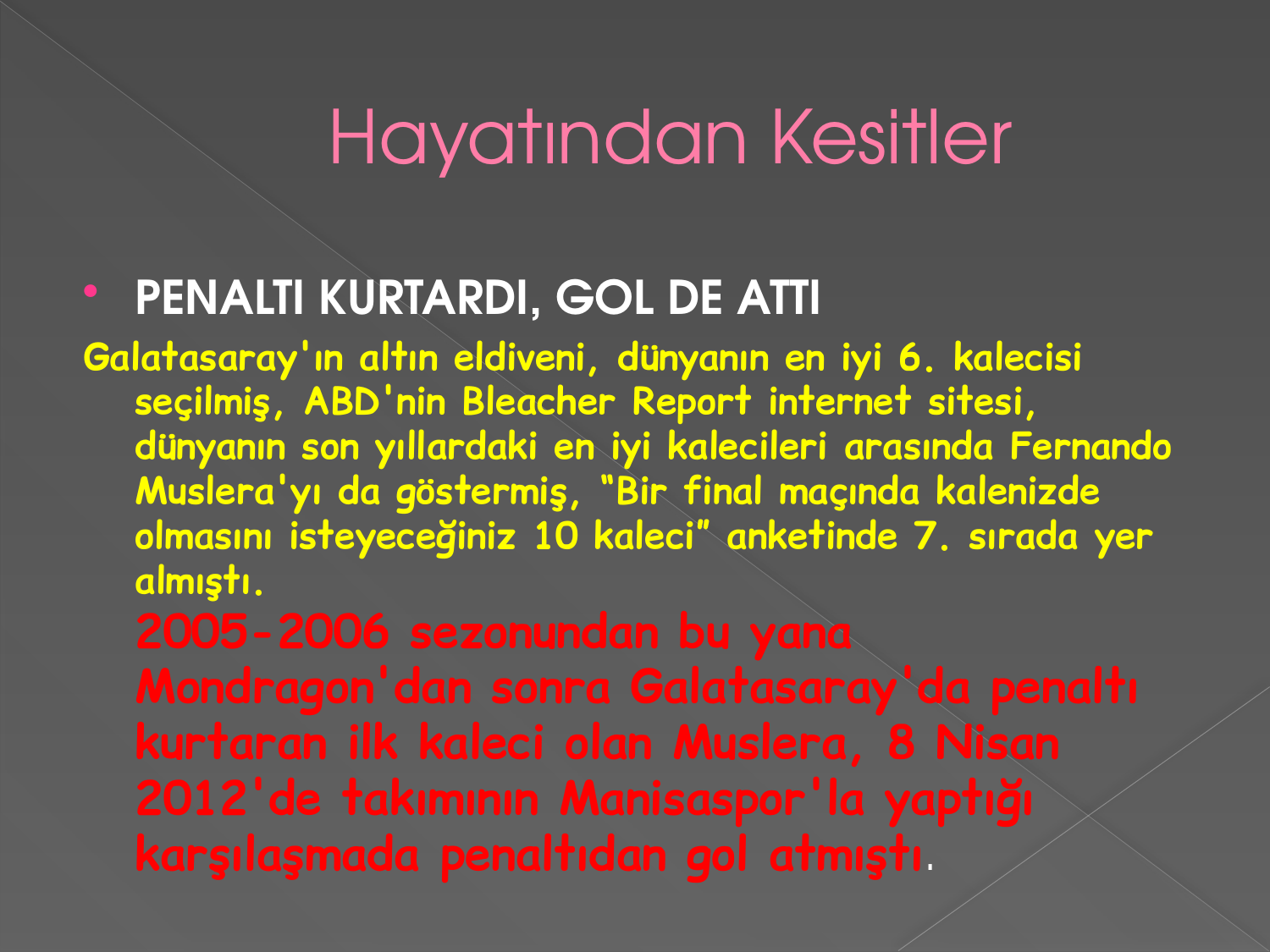

# Hayatından Kesitler
PENALTI KURTARDI, GOL DE ATTI
Galatasaray'ın altın eldiveni, dünyanın en iyi 6. kalecisi seçilmiş, ABD'nin Bleacher Report internet sitesi, dünyanın son yıllardaki en iyi kalecileri arasında Fernando Muslera'yı da göstermiş, “Bir final maçında kalenizde olmasını isteyeceğiniz 10 kaleci” anketinde 7. sırada yer almıştı.
2005-2006 sezonundan bu yana Mondragon'dan sonra Galatasaray'da penaltı kurtaran ilk kaleci olan Muslera, 8 Nisan 2012'de takımının Manisaspor'la yaptığı karşılaşmada penaltıdan gol atmıştı.